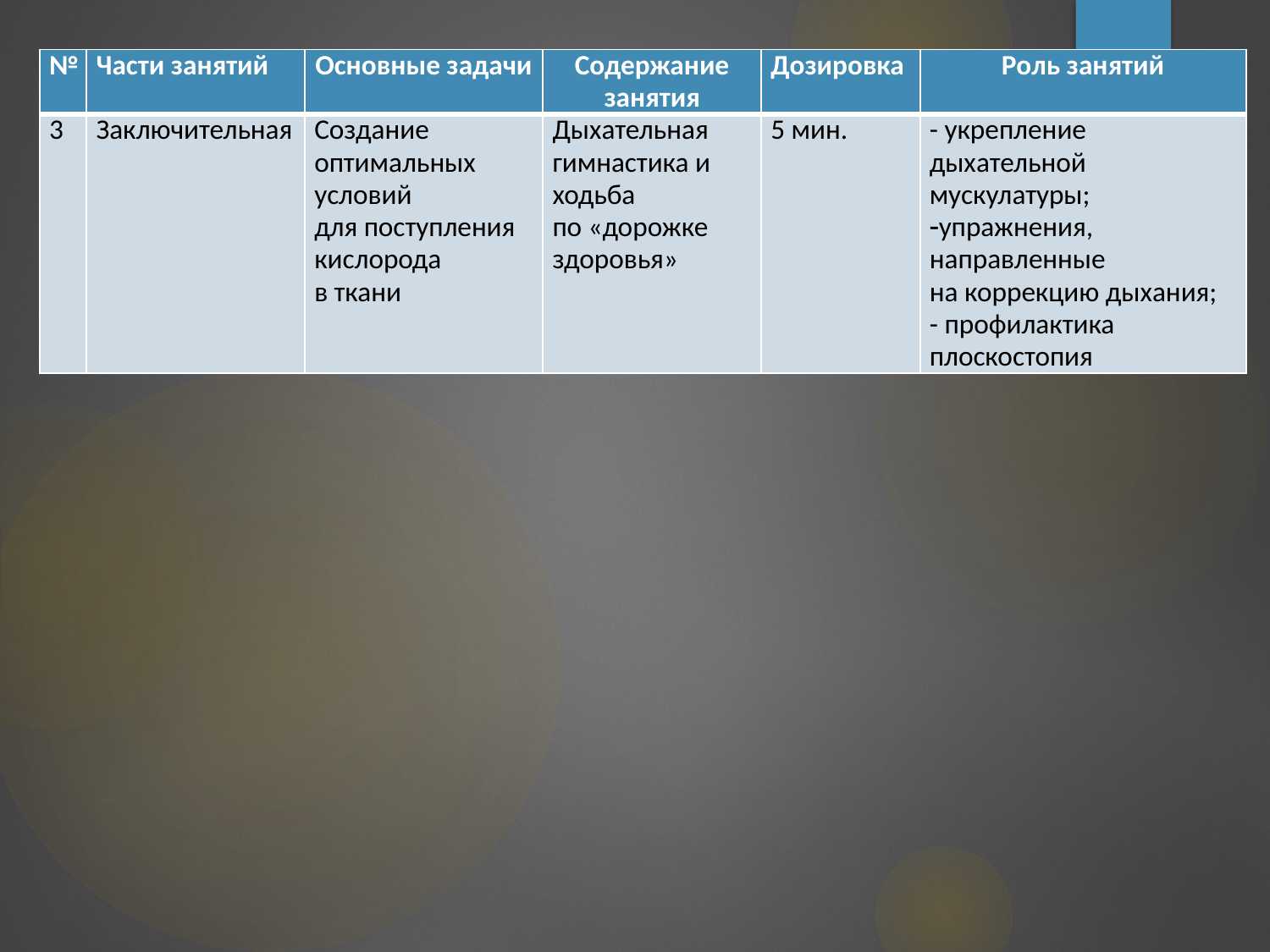

| № | Части занятий | Основные задачи | Содержание занятия | Дозировка | Роль занятий |
| --- | --- | --- | --- | --- | --- |
| 3 | Заключительная | Создание оптимальных условий для поступления кислорода в ткани | Дыхательная гимнастика и ходьба по «дорожке здоровья» | 5 мин. | - укрепление дыхательной мускулатуры; упражнения, направленные на коррекцию дыхания; - профилактика плоскостопия |